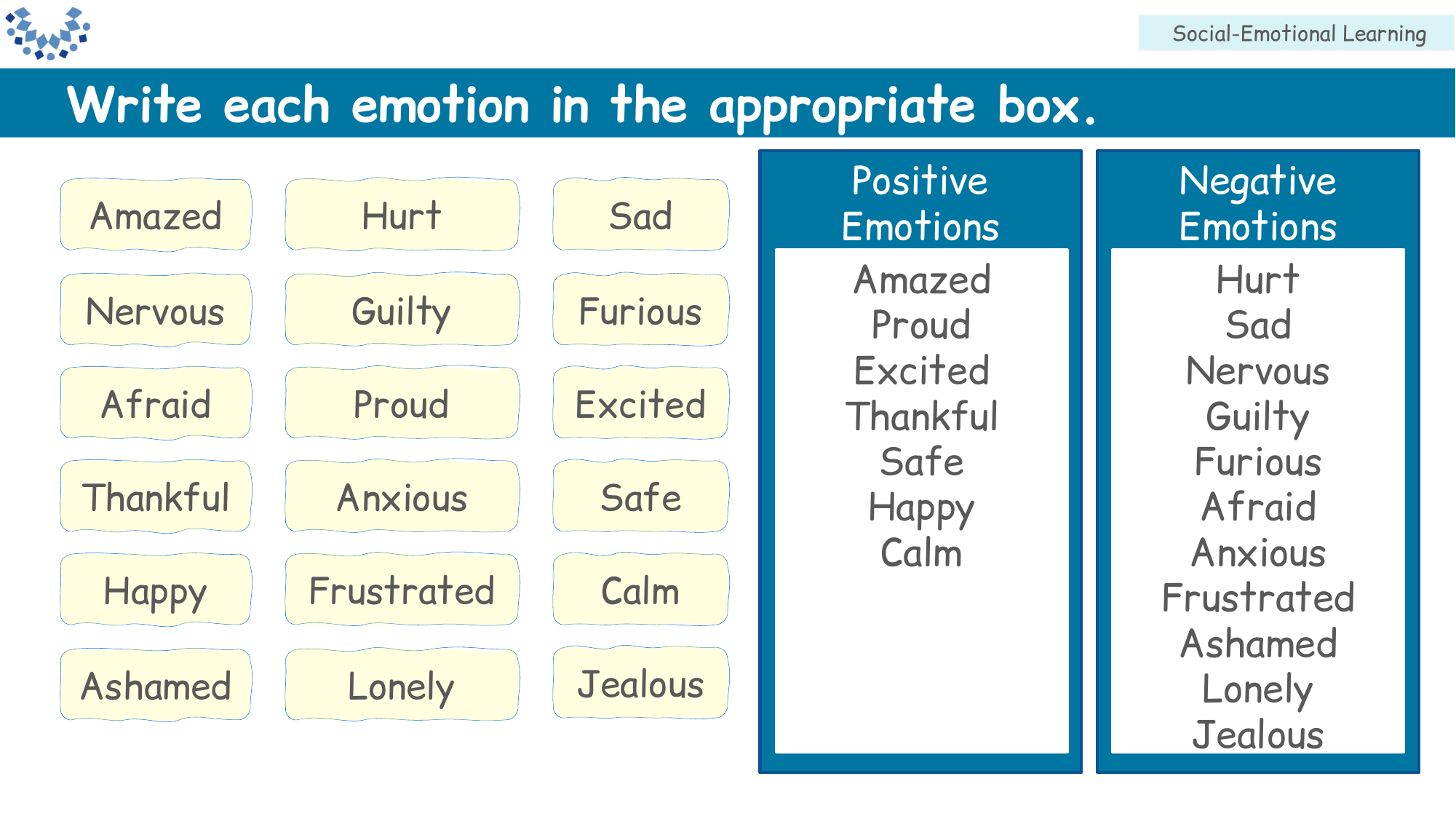

Social-Emotional Learning
Write each emotion in the appropriate box.
Positive Emotions
Negative
Emotions
Amazed
Hurt
Sad
Amazed
Proud
Excited
Thankful
Safe
Happy
Calm
Hurt
Sad
Nervous
Guilty
Furious
Afraid
Anxious
Frustrated
Ashamed
Lonely
Jealous
Nervous
Guilty
Furious
Afraid
Proud
Excited
Thankful
Anxious
Safe
Happy
Frustrated
Calm
Jealous
Ashamed
Lonely